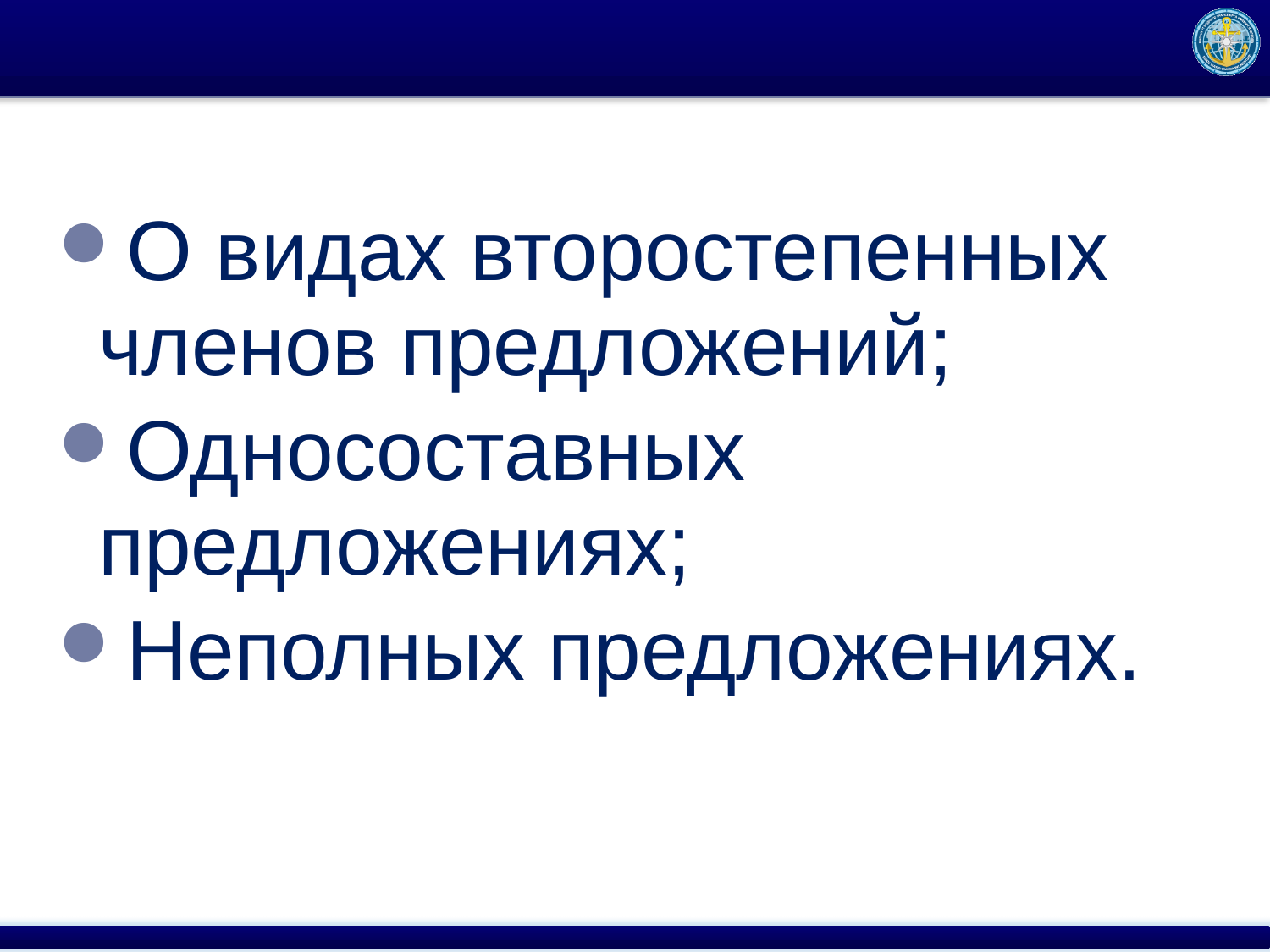

О видах второстепенных членов предложений;
Односоставных предложениях;
Неполных предложениях.